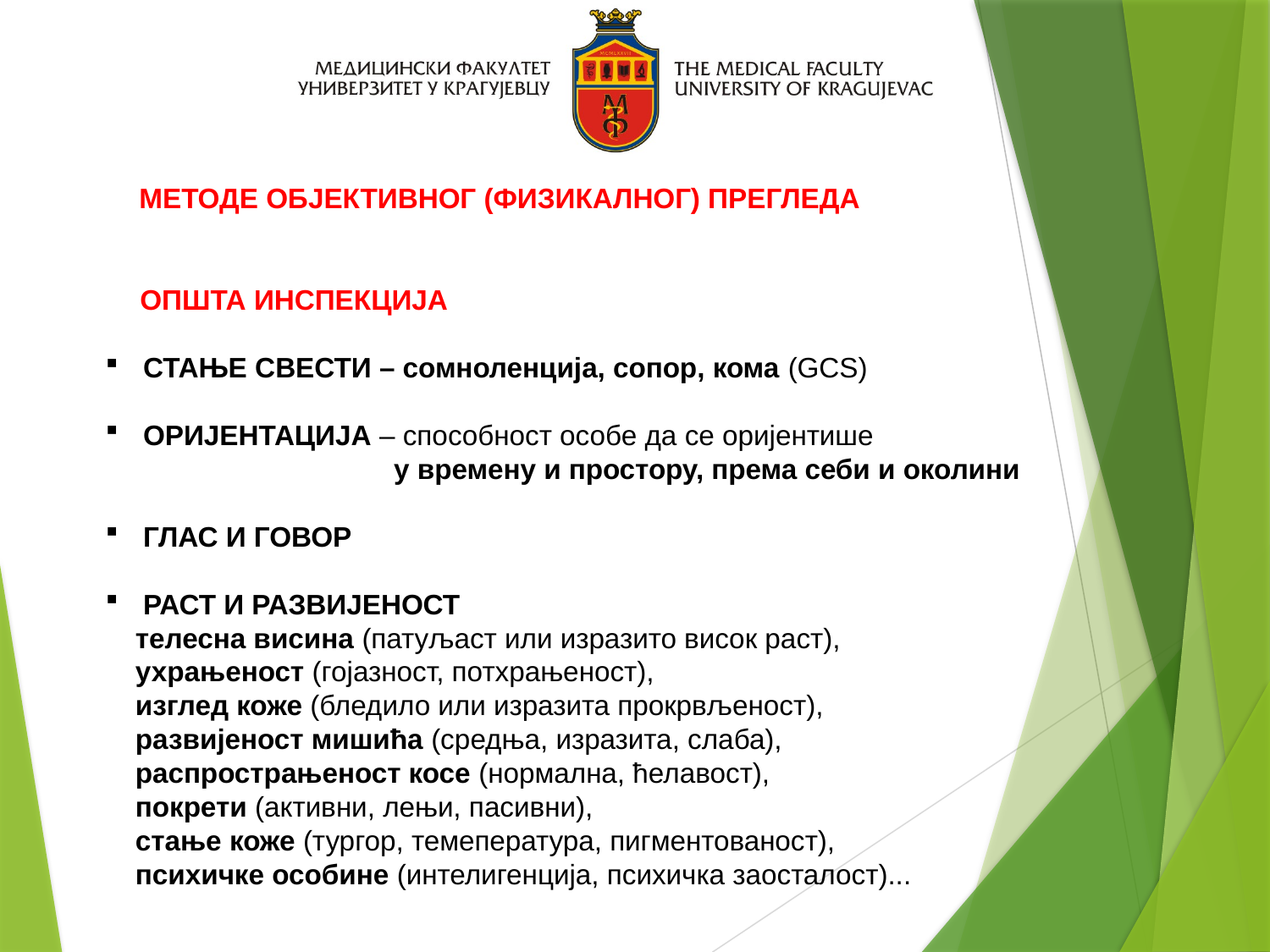

МЕТОДЕ ОБЈЕКТИВНОГ (ФИЗИКАЛНОГ) ПРЕГЛЕДА

       ОПШТА ИНСПЕКЦИЈА

 СТАЊЕ СВЕСТИ – сомноленција, сопор, кома (GCS)

 ОРИЈЕНТАЦИЈА – способност особе да се оријентише
                                 у времену и простору, према себи и околини

 ГЛАС И ГОВОР

 РАСТ И РАЗВИЈЕНОСТ
телесна висина (патуљаст или изразито висок раст),
ухрањеност (гојазност, потхрањеност),
изглед коже (бледило или изразита прокрвљеност),
развијеност мишића (средња, изразита, слаба),
распрострањеност косе (нормална, ћелавост),
покрети (активни, лењи, пасивни),
стање коже (тургор, темепература, пигментованост),
психичке особине (интелигенција, психичка заосталост)...